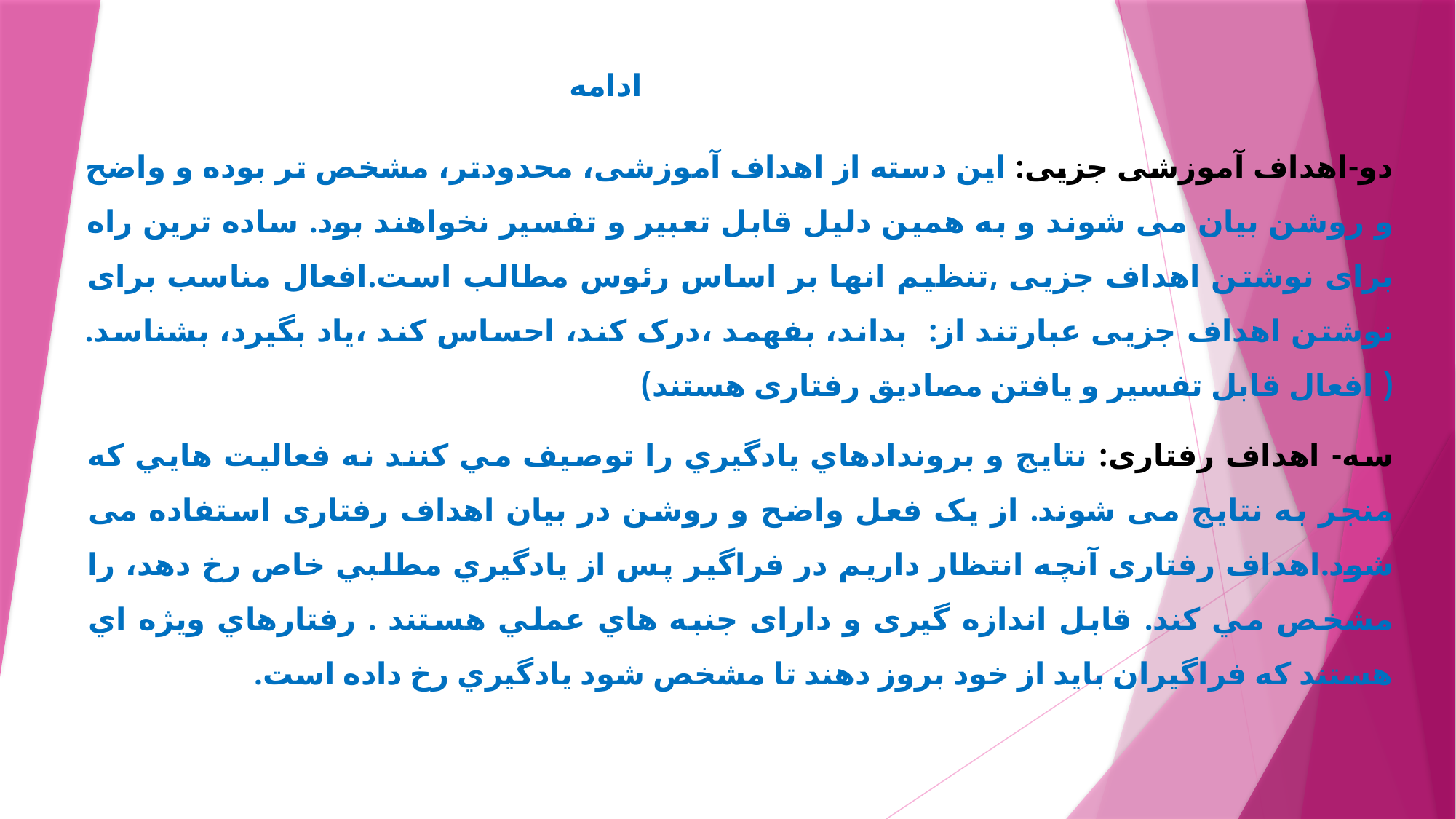

# ادامه
دو-اهداف آموزشی جزیی: اين دسته از اهداف آموزشی، محدودتر، مشخص تر بوده و واضح و روشن بيان می شوند و به همين دليل قابل تعبير و تفسير نخواهند بود. ساده ترین راه برای نوشتن اهداف جزیی ,تنظیم انها بر اساس رئوس مطالب است.افعال مناسب برای نوشتن اهداف جزیی عبارتند از:  بداند، بفهمد ،درک کند، احساس کند ،یاد بگیرد، بشناسد.( افعال قابل تفسیر و یافتن مصادیق رفتاری هستند)
سه- اهداف رفتاری: نتايج و بروندادهاي يادگيري را توصيف مي كنند نه فعاليت هايي که منجر به نتايج می شوند. از يک فعل واضح و روشن در بيان اهداف رفتاری استفاده می شود.اهداف رفتاری آنچه انتظار داريم در فراگير پس از يادگيري مطلبي خاص رخ دهد، را مشخص مي كند. قابل اندازه گيری و دارای جنبه هاي عملي هستند . رفتارهاي ويژه اي هستند كه فراگيران بايد از خود بروز دهند تا مشخص شود يادگيري رخ داده است.